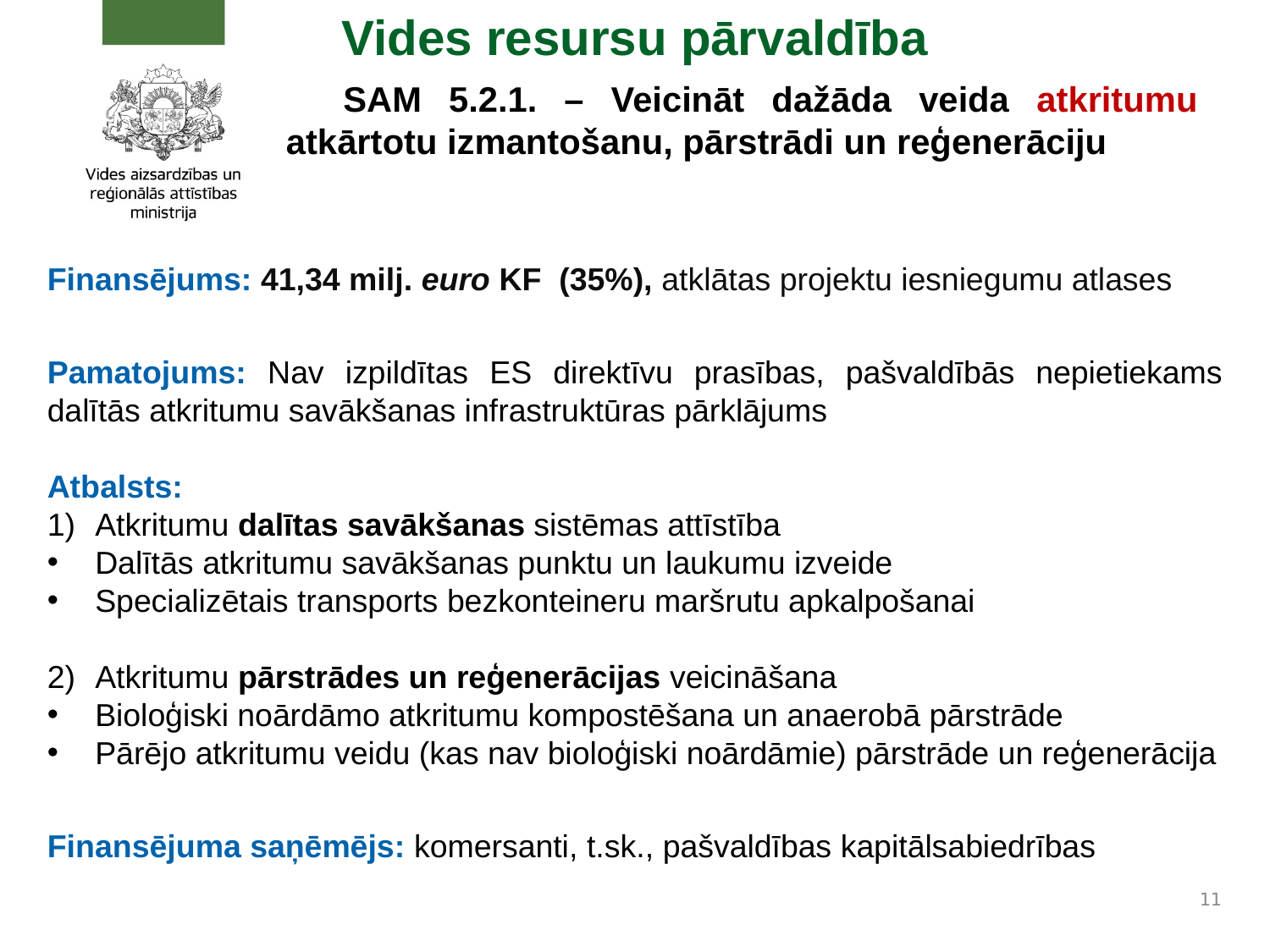

Vides resursu pārvaldība
   SAM 5.2.1. – Veicināt dažāda veida atkritumu atkārtotu izmantošanu, pārstrādi un reģenerāciju

Finansējums: 41,34 milj. euro KF  (35%), atklātas projektu iesniegumu atlases

Pamatojums: Nav izpildītas ES direktīvu prasības, pašvaldībās nepietiekams dalītās atkritumu savākšanas infrastruktūras pārklājums

Atbalsts:
Atkritumu dalītas savākšanas sistēmas attīstība
Dalītās atkritumu savākšanas punktu un laukumu izveide
Specializētais transports bezkonteineru maršrutu apkalpošanai

Atkritumu pārstrādes un reģenerācijas veicināšana
Bioloģiski noārdāmo atkritumu kompostēšana un anaerobā pārstrāde
Pārējo atkritumu veidu (kas nav bioloģiski noārdāmie) pārstrāde un reģenerācija

Finansējuma saņēmējs: komersanti, t.sk., pašvaldības kapitālsabiedrības

11